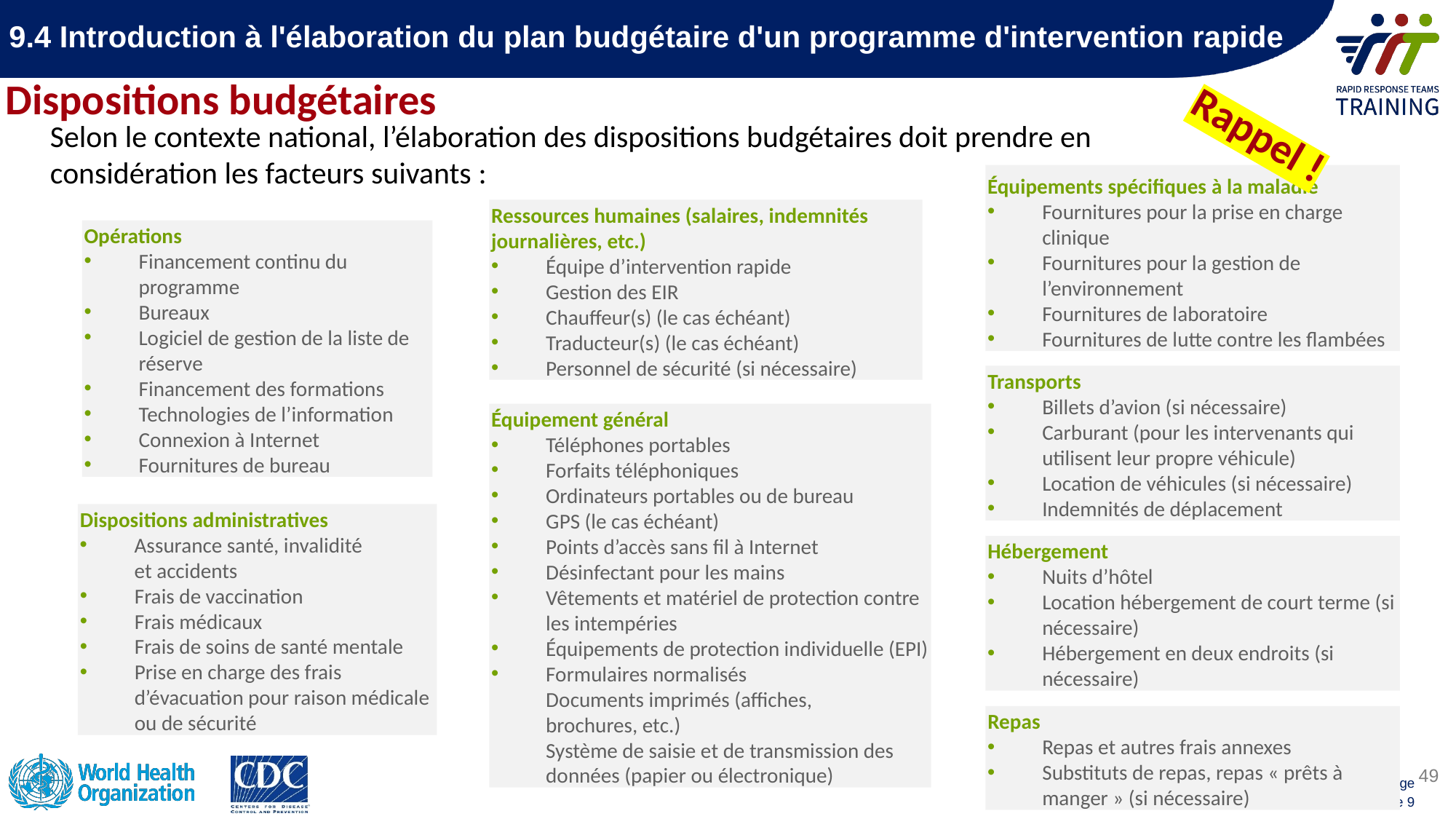

9.4 Introduction à l'élaboration du plan budgétaire d'un programme d'intervention rapide

Dispositions budgétaires
Rappel !
Selon le contexte national, l’élaboration des dispositions budgétaires doit prendre en considération les facteurs suivants :
Équipements spécifiques à la maladie
Fournitures pour la prise en charge clinique
Fournitures pour la gestion de l’environnement
Fournitures de laboratoire
Fournitures de lutte contre les flambées
Ressources humaines (salaires, indemnités journalières, etc.)
Équipe d’intervention rapide
Gestion des EIR
Chauffeur(s) (le cas échéant)
Traducteur(s) (le cas échéant)
Personnel de sécurité (si nécessaire)
Opérations
Financement continu du programme
Bureaux
Logiciel de gestion de la liste de réserve
Financement des formations
Technologies de l’information
Connexion à Internet
Fournitures de bureau
Transports
Billets d’avion (si nécessaire)
Carburant (pour les intervenants qui utilisent leur propre véhicule)
Location de véhicules (si nécessaire)
Indemnités de déplacement
Équipement général
Téléphones portables
Forfaits téléphoniques
Ordinateurs portables ou de bureau
GPS (le cas échéant)
Points d’accès sans fil à Internet
Désinfectant pour les mains
Vêtements et matériel de protection contre les intempéries
Équipements de protection individuelle (EPI)
Formulaires normalisés
Documents imprimés (affiches, brochures, etc.)
Système de saisie et de transmission des données (papier ou électronique)
Dispositions administratives
Assurance santé, invalidité et accidents
Frais de vaccination
Frais médicaux
Frais de soins de santé mentale
Prise en charge des frais d’évacuation pour raison médicale ou de sécurité
Hébergement
Nuits d’hôtel
Location hébergement de court terme (si nécessaire)
Hébergement en deux endroits (si nécessaire)
Repas
Repas et autres frais annexes
Substituts de repas, repas « prêts à manger » (si nécessaire)
49